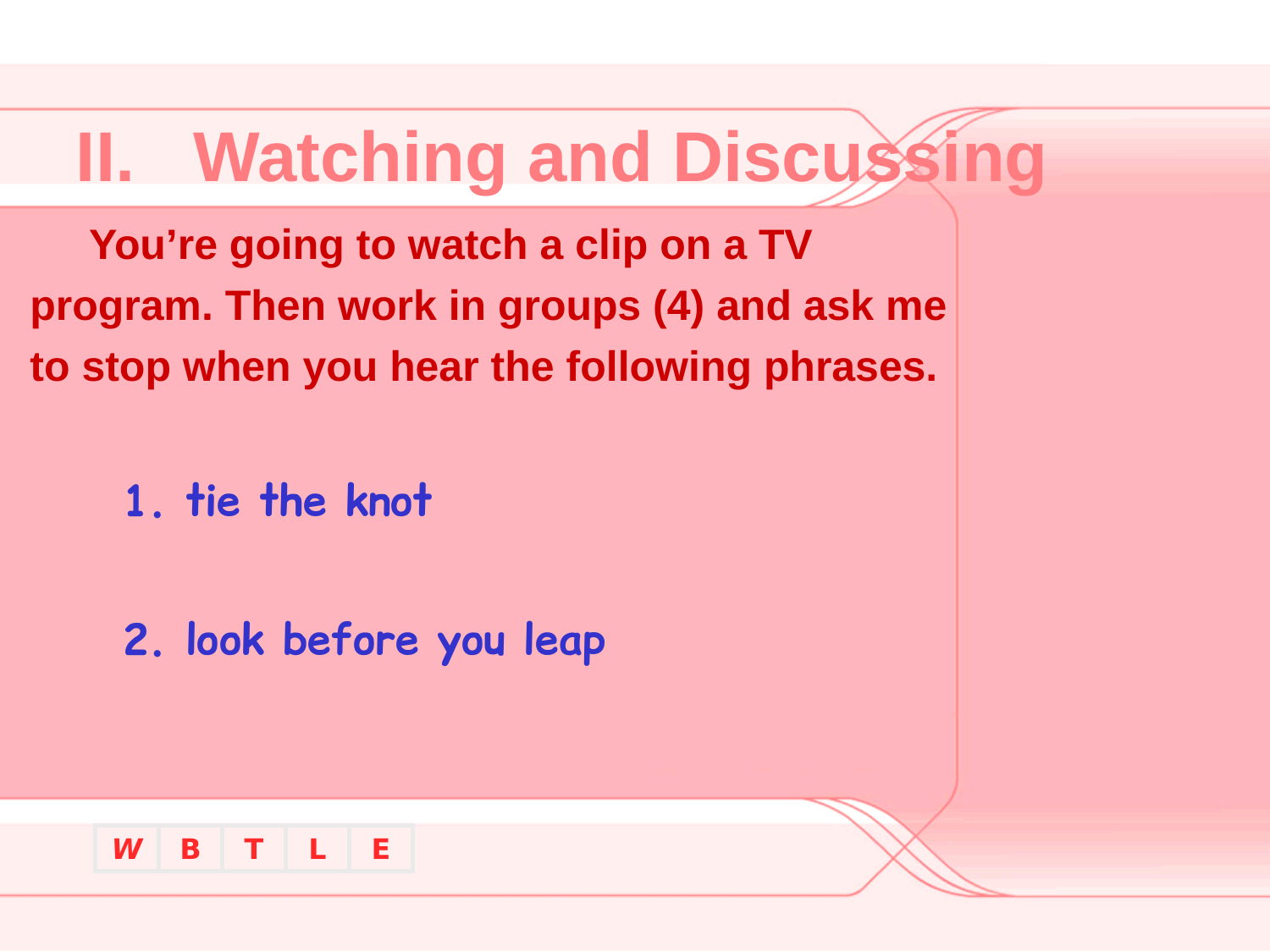

II.   Watching and Discussing
     You’re going to watch a clip on a TV program. Then work in groups (4) and ask me to stop when you hear the following phrases.
      1. tie the knot

      2. look before you leap